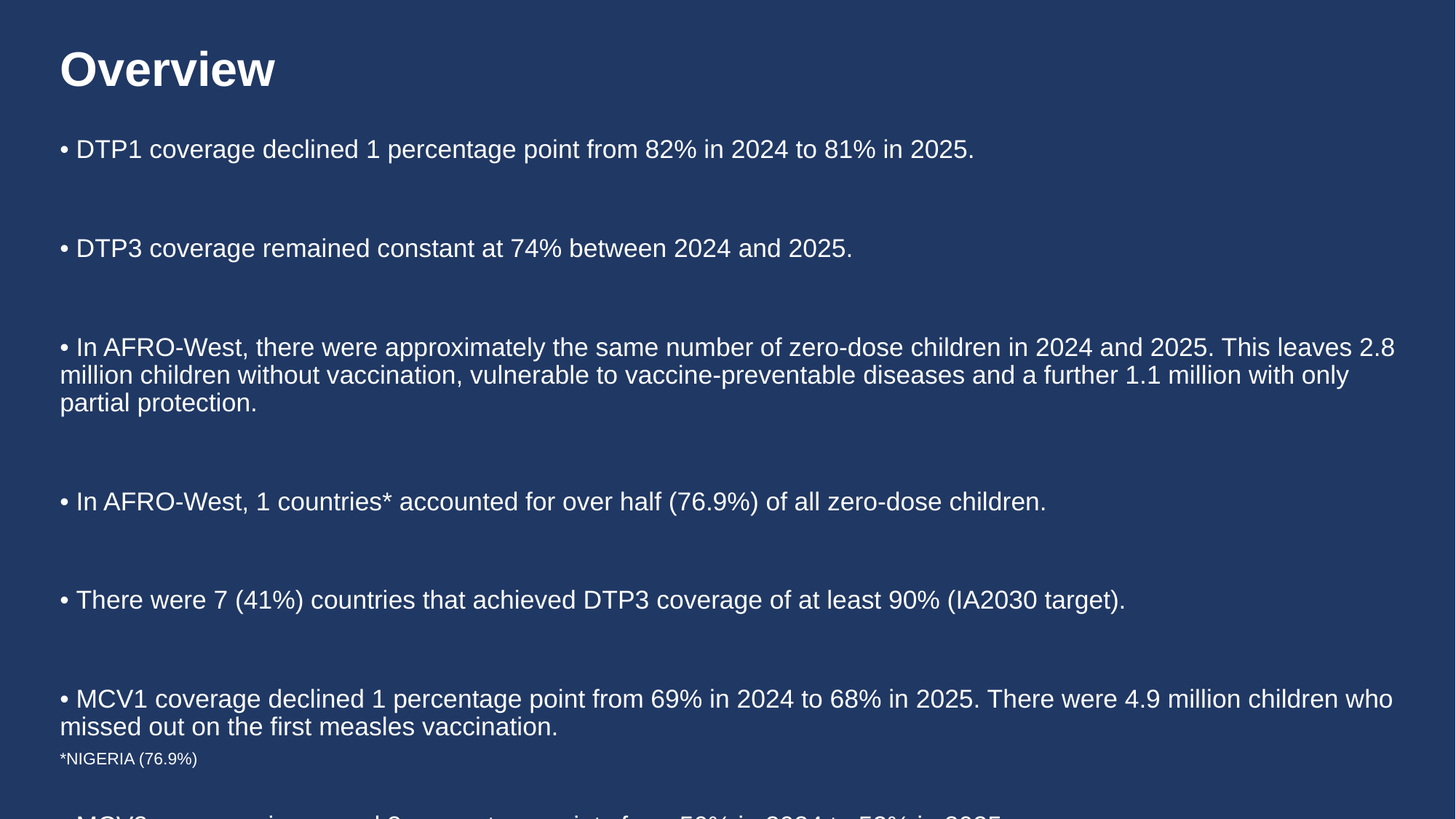

# Overview
• DTP1 coverage declined 1 percentage point from 82% in 2024 to 81% in 2025.

• DTP3 coverage remained constant at 74% between 2024 and 2025.

• In AFRO-West, there were approximately the same number of zero-dose children in 2024 and 2025. This leaves 2.8 million children without vaccination, vulnerable to vaccine-preventable diseases and a further 1.1 million with only partial protection.

• In AFRO-West, 1 countries* accounted for over half (76.9%) of all zero-dose children.

• There were 7 (41%) countries that achieved DTP3 coverage of at least 90% (IA2030 target).

• MCV1 coverage declined 1 percentage point from 69% in 2024 to 68% in 2025. There were 4.9 million children who missed out on the first measles vaccination.

• MCV2 coverage increased 2 percentage points from 50% in 2024 to 52% in 2025.

• Last dose coverage of HPV vaccination (HPVc) among girls increased from 44% to 56% in 2025.
*NIGERIA (76.9%)